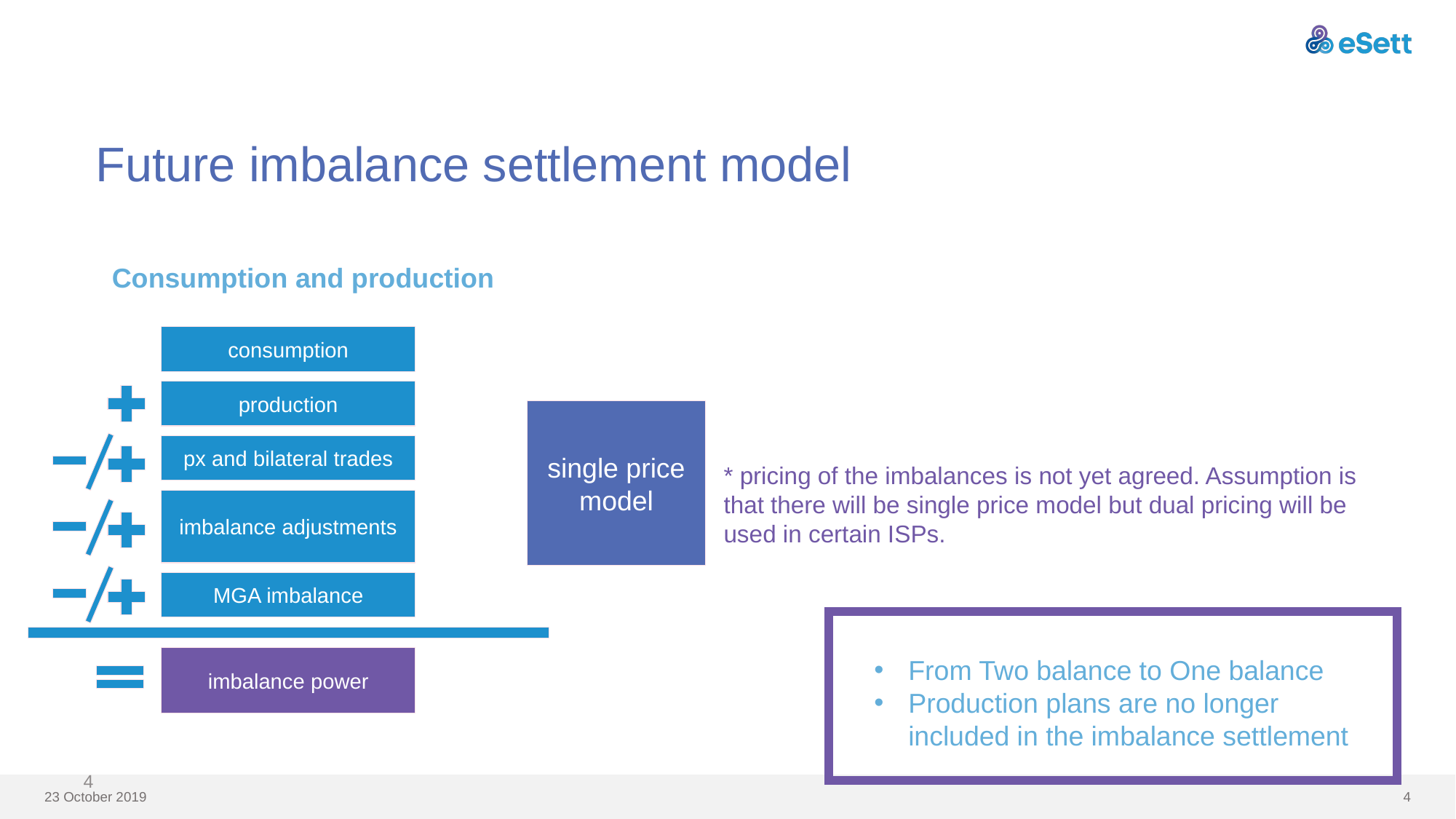

# Future imbalance settlement model
Consumption and production
consumption

production
single price model
px and bilateral trades

* pricing of the imbalances is not yet agreed. Assumption is that there will be single price model but dual pricing will be used in certain ISPs.
imbalance adjustments

MGA imbalance

imbalance power
From Two balance to One balance
Production plans are no longer included in the imbalance settlement